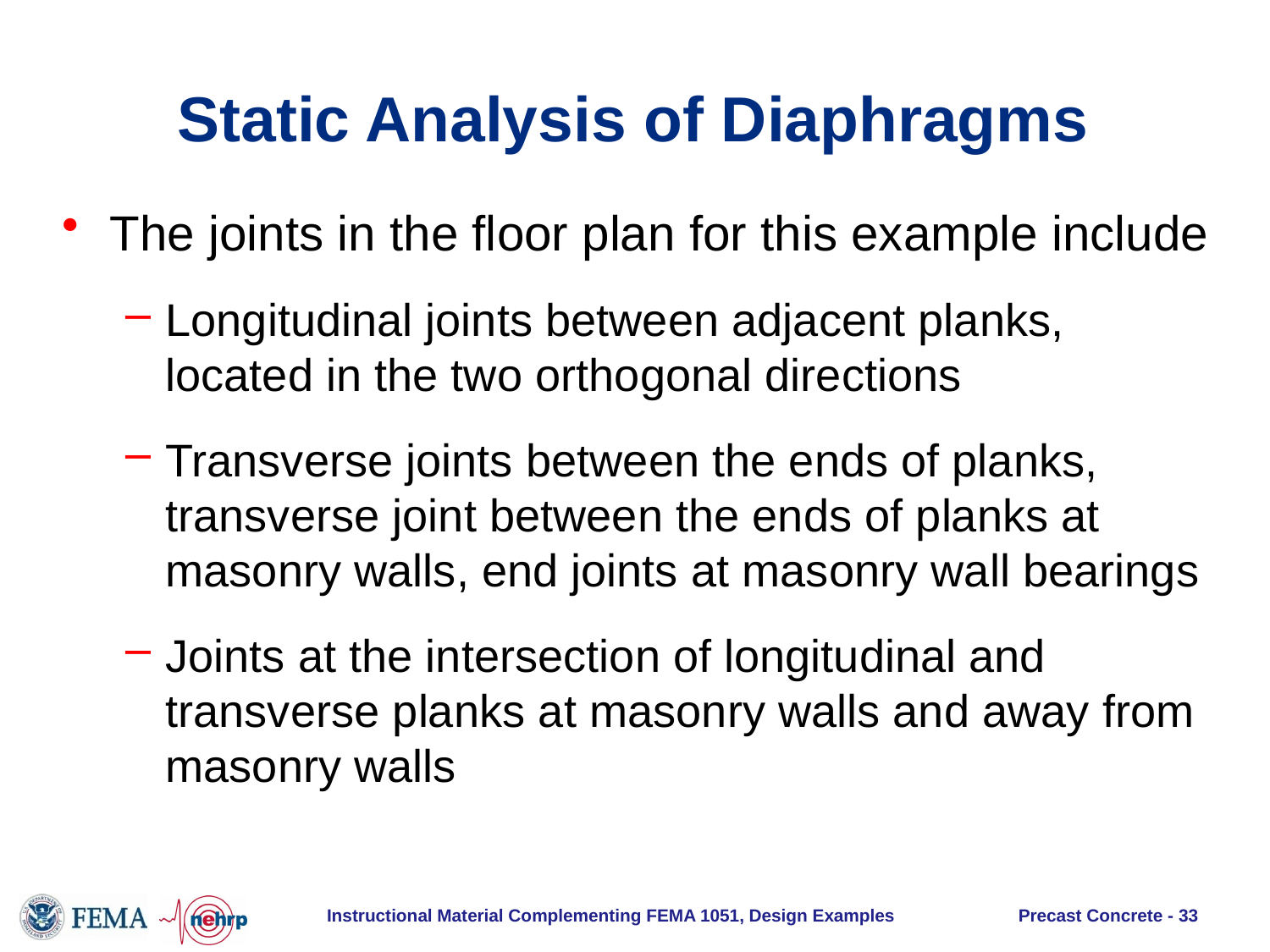

# Static Analysis of Diaphragms
The joints in the floor plan for this example include
Longitudinal joints between adjacent planks, located in the two orthogonal directions
Transverse joints between the ends of planks, transverse joint between the ends of planks at masonry walls, end joints at masonry wall bearings
Joints at the intersection of longitudinal and transverse planks at masonry walls and away from masonry walls